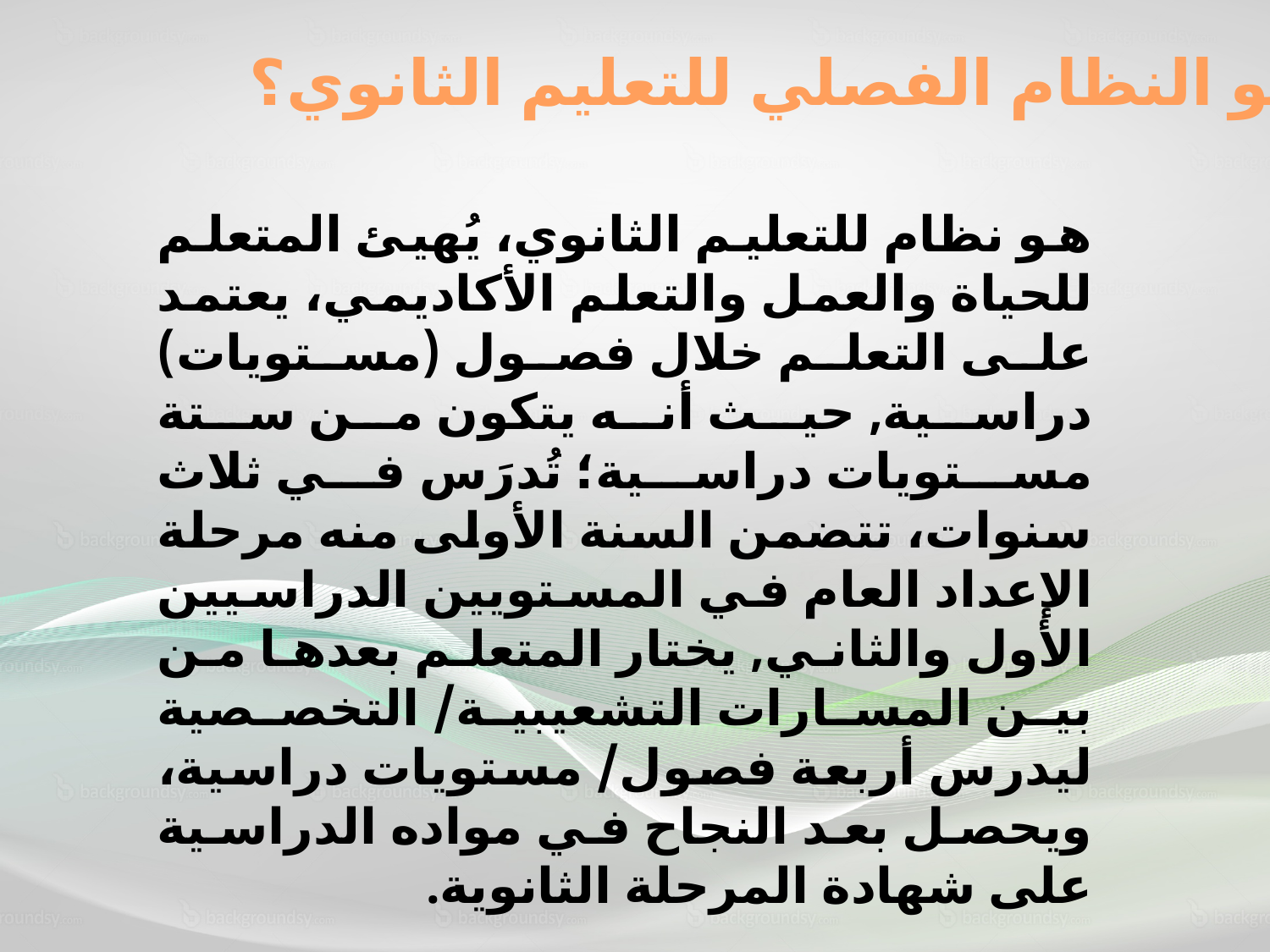

ما هو النظام الفصلي للتعليم الثانوي؟
هو نظام للتعليم الثانوي، يُهيئ المتعلم للحياة والعمل والتعلم الأكاديمي، يعتمد على التعلم خلال فصول (مستويات) دراسية, حيث أنه يتكون من ستة مستويات دراسية؛ تُدرَس في ثلاث سنوات، تتضمن السنة الأولى منه مرحلة الإعداد العام في المستويين الدراسيين الأول والثاني, يختار المتعلم بعدها من بين المسارات التشعيبية/ التخصصية ليدرس أربعة فصول/ مستويات دراسية، ويحصل بعد النجاح في مواده الدراسية على شهادة المرحلة الثانوية.